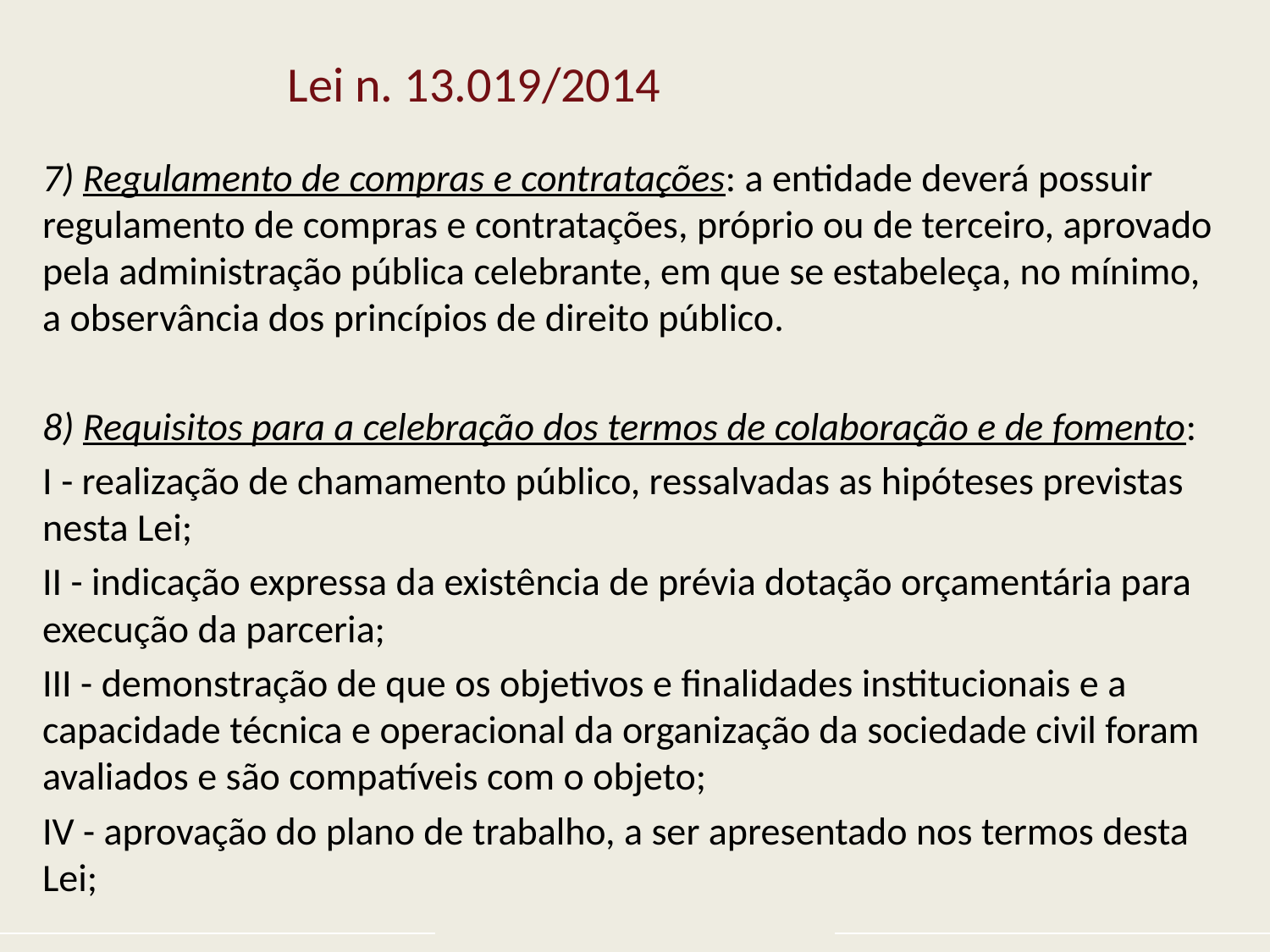

# Lei n. 13.019/2014
7) Regulamento de compras e contratações: a entidade deverá possuir regulamento de compras e contratações, próprio ou de terceiro, aprovado pela administração pública celebrante, em que se estabeleça, no mínimo, a observância dos princípios de direito público.

8) Requisitos para a celebração dos termos de colaboração e de fomento:
I - realização de chamamento público, ressalvadas as hipóteses previstas nesta Lei;
II - indicação expressa da existência de prévia dotação orçamentária para execução da parceria;
III - demonstração de que os objetivos e finalidades institucionais e a capacidade técnica e operacional da organização da sociedade civil foram avaliados e são compatíveis com o objeto;
IV - aprovação do plano de trabalho, a ser apresentado nos termos desta Lei;